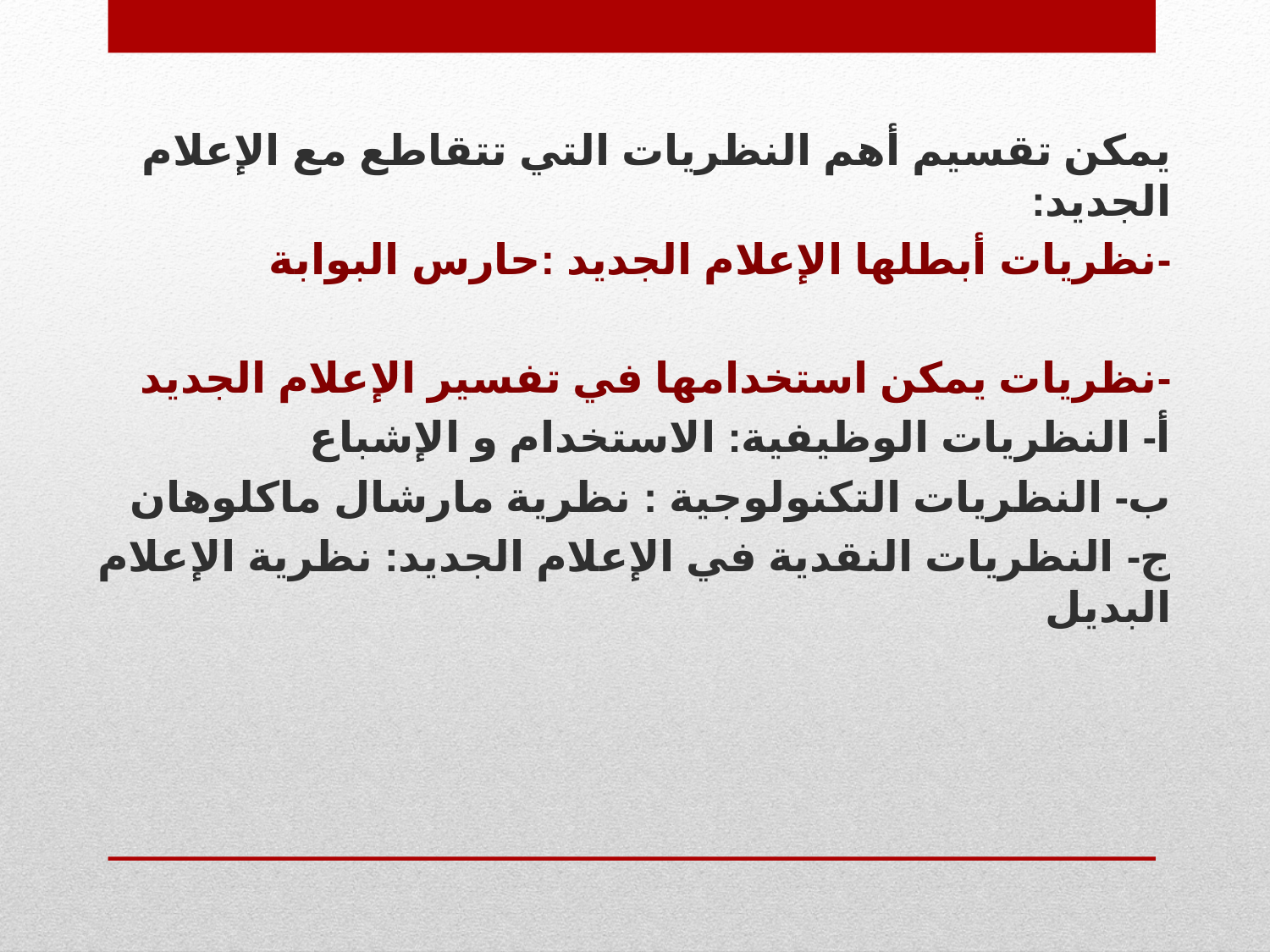

يمكن تقسيم أهم النظريات التي تتقاطع مع الإعلام الجديد:
-نظريات أبطلها الإعلام الجديد :حارس البوابة

-نظريات يمكن استخدامها في تفسير الإعلام الجديد
أ- النظريات الوظيفية: الاستخدام و الإشباع
ب- النظريات التكنولوجية : نظرية مارشال ماكلوهان
ج- النظريات النقدية في الإعلام الجديد: نظرية الإعلام البديل